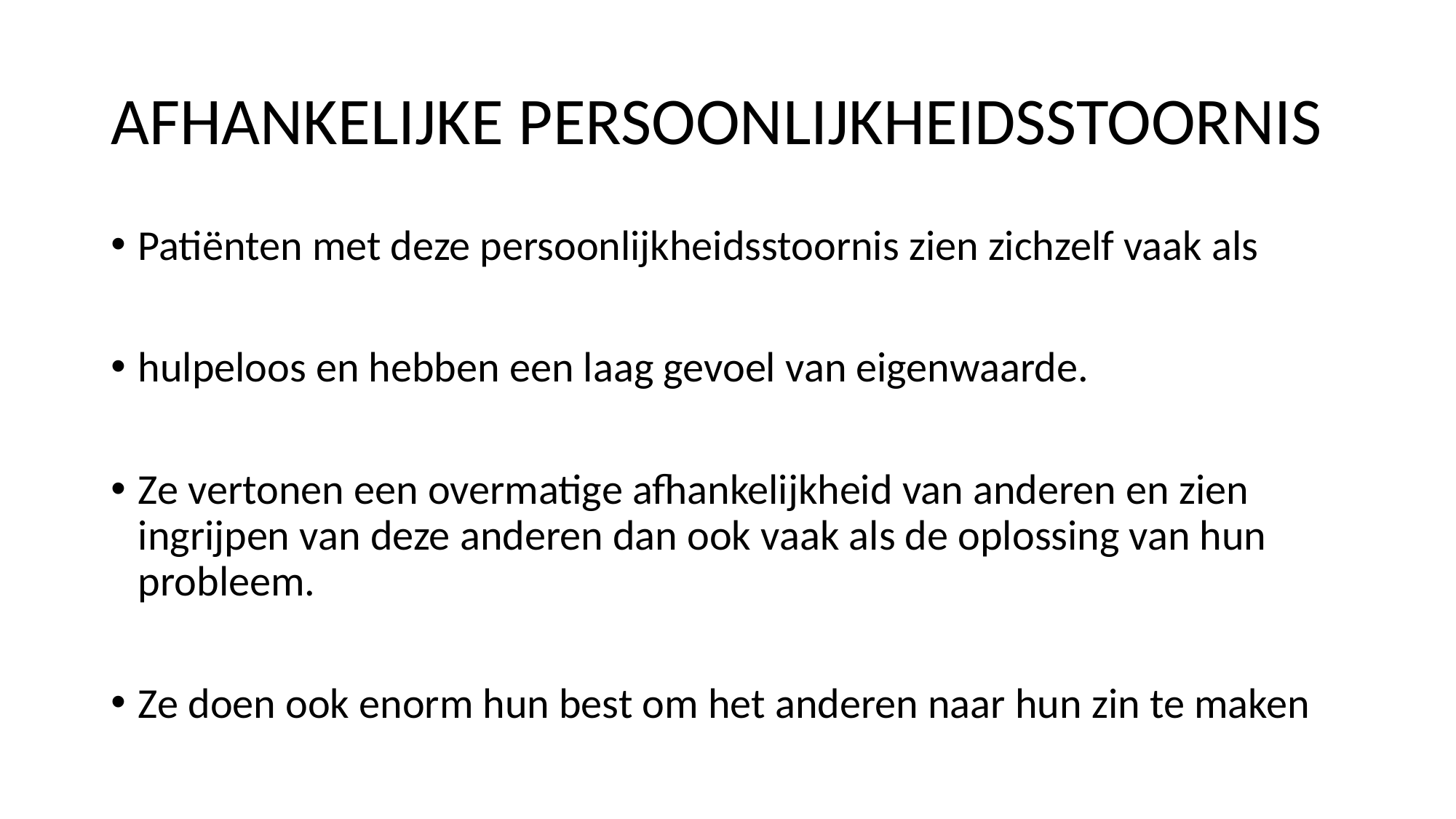

# Afhankelijke persoonlijkheidsstoornis
Patiënten met deze persoonlijkheidsstoornis zien zichzelf vaak als

hulpeloos en hebben een laag gevoel van eigenwaarde.

Ze vertonen een overmatige afhankelijkheid van anderen en zien ingrijpen van deze anderen dan ook vaak als de oplossing van hun probleem.

Ze doen ook enorm hun best om het anderen naar hun zin te maken